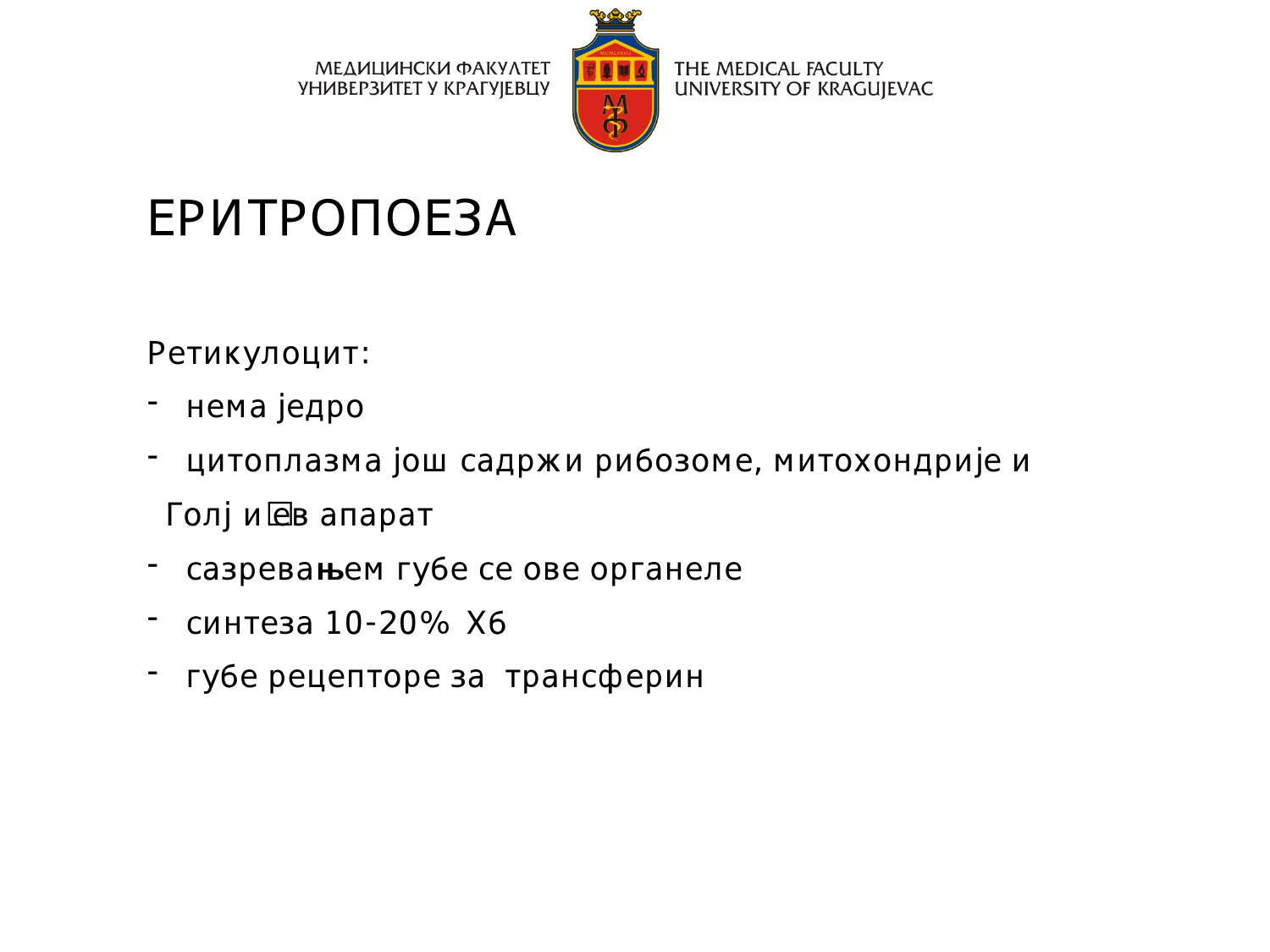

ЕРИТРОПОЕЗА

Ретикулоцит:
 нема једро
 цитоплазма још садржи рибозоме, митохондрије и
  Голџијев апарат
 сазревањем губе се ове органеле
 синтеза 10-20% Хб
 губе рецепторе за  трансферин